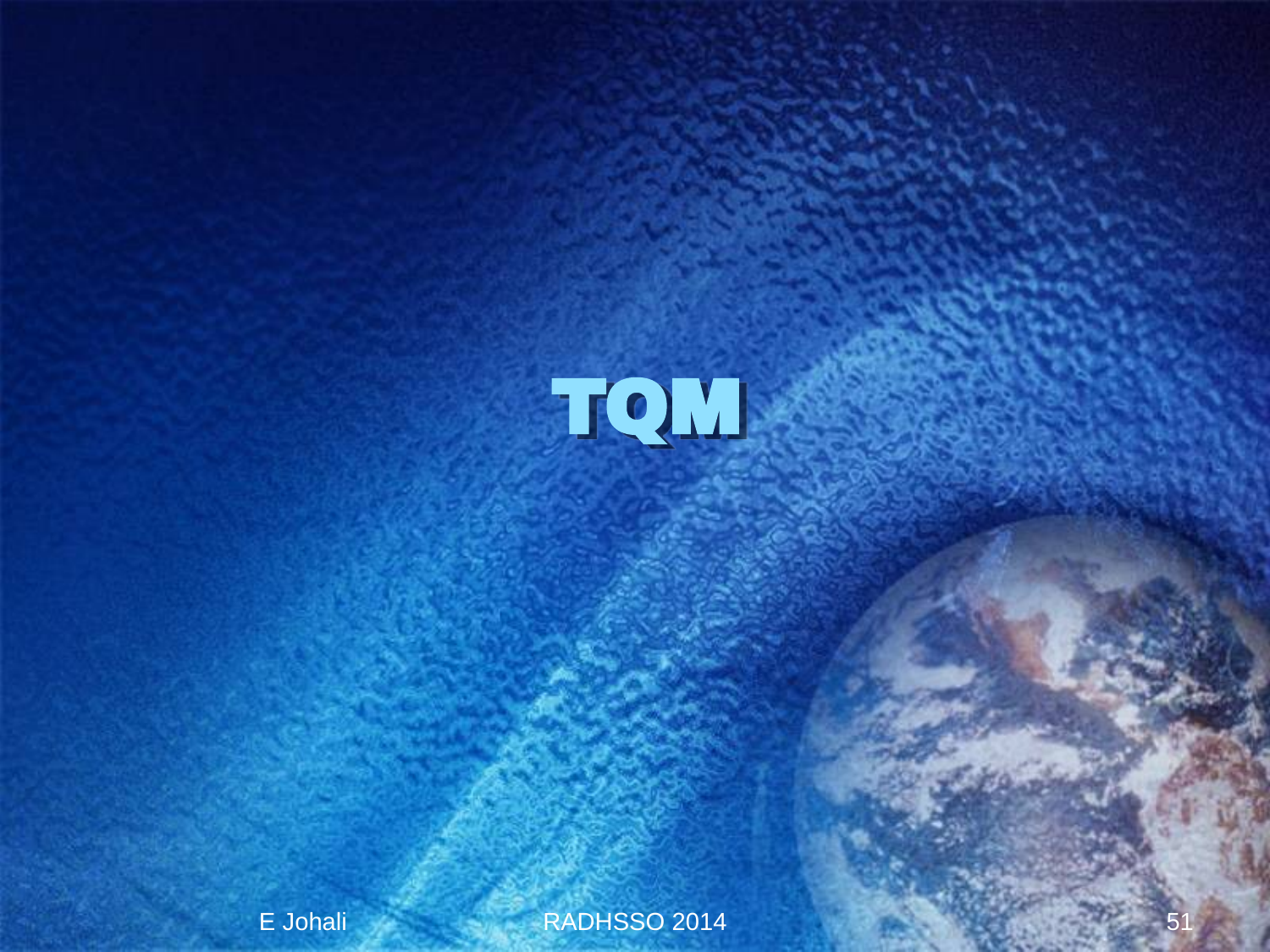

# TQM
E Johali
RADHSSO 2014
51